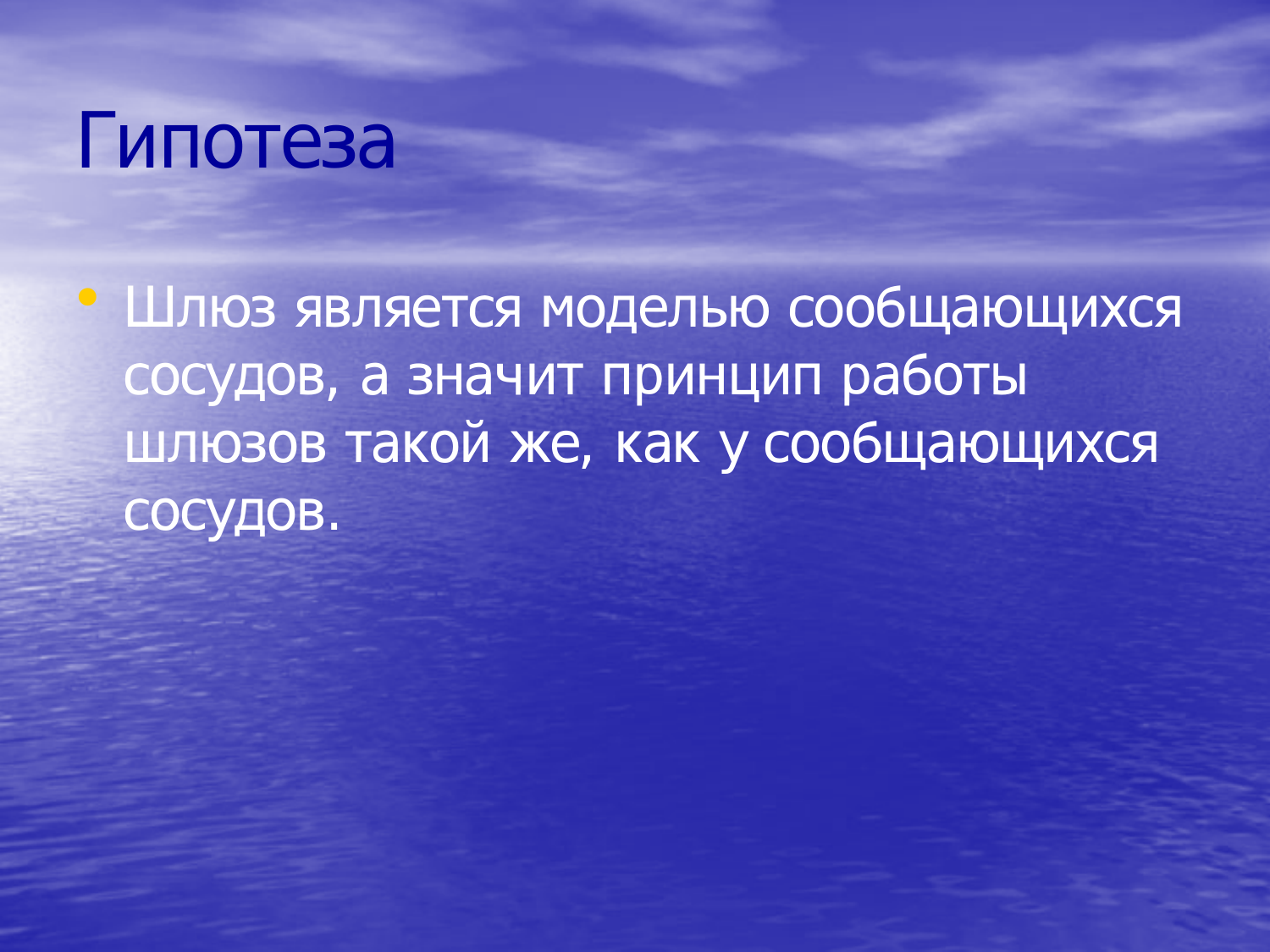

# Гипотеза
Шлюз является моделью сообщающихся сосудов, а значит принцип работы шлюзов такой же, как у сообщающихся сосудов.